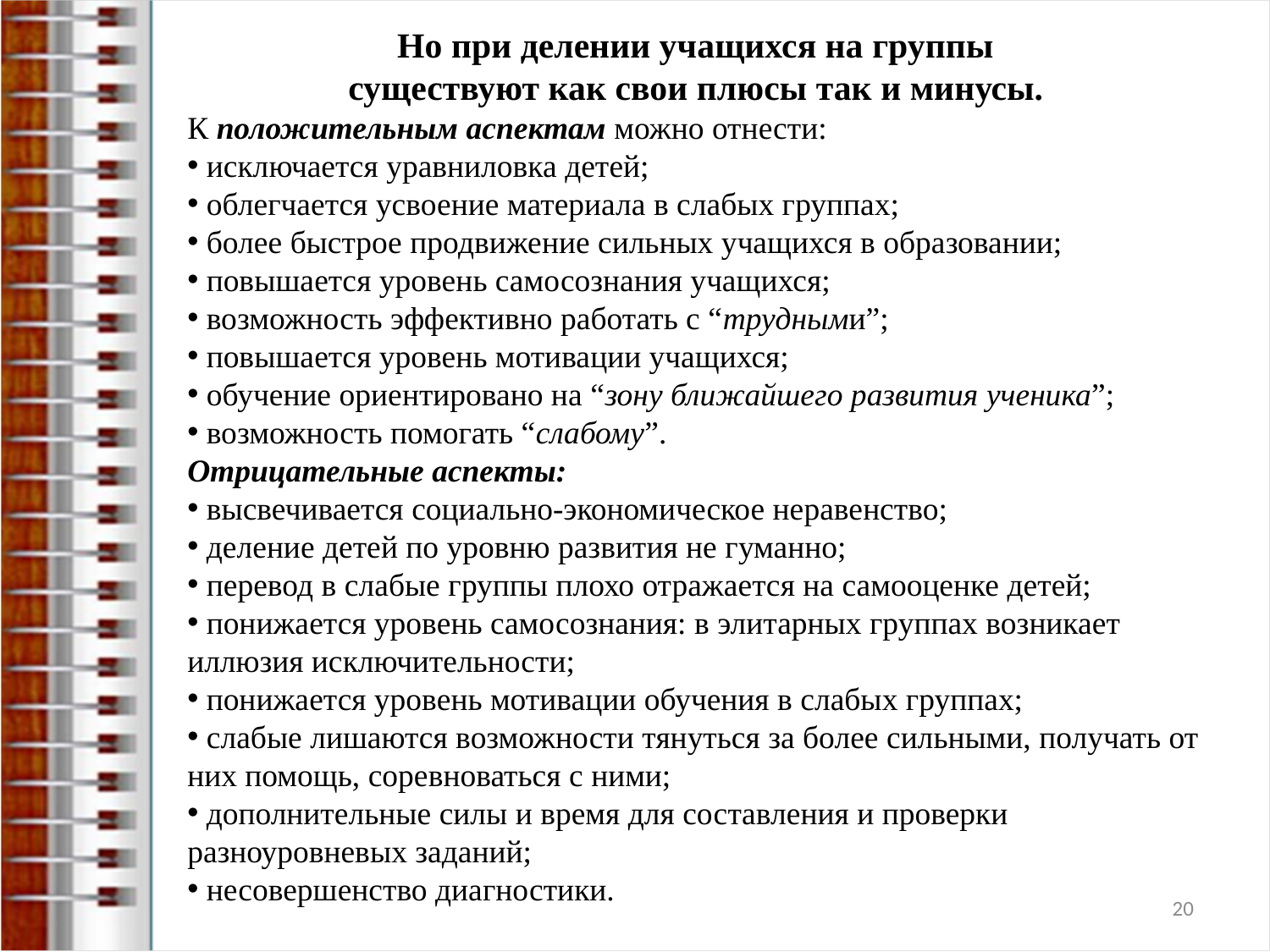

Но при делении учащихся на группы
существуют как свои плюсы так и минусы.
К положительным аспектам можно отнести:
 исключается уравниловка детей;
 облегчается усвоение материала в слабых группах;
 более быстрое продвижение сильных учащихся в образовании;
 повышается уровень самосознания учащихся;
 возможность эффективно работать с “трудными”;
 повышается уровень мотивации учащихся;
 обучение ориентировано на “зону ближайшего развития ученика”;
 возможность помогать “слабому”.
Отрицательные аспекты:
 высвечивается социально-экономическое неравенство;
 деление детей по уровню развития не гуманно;
 перевод в слабые группы плохо отражается на самооценке детей;
 понижается уровень самосознания: в элитарных группах возникает иллюзия исключительности;
 понижается уровень мотивации обучения в слабых группах;
 слабые лишаются возможности тянуться за более сильными, получать от них помощь, соревноваться с ними;
 дополнительные силы и время для составления и проверки разноуровневых заданий;
 несовершенство диагностики.

20